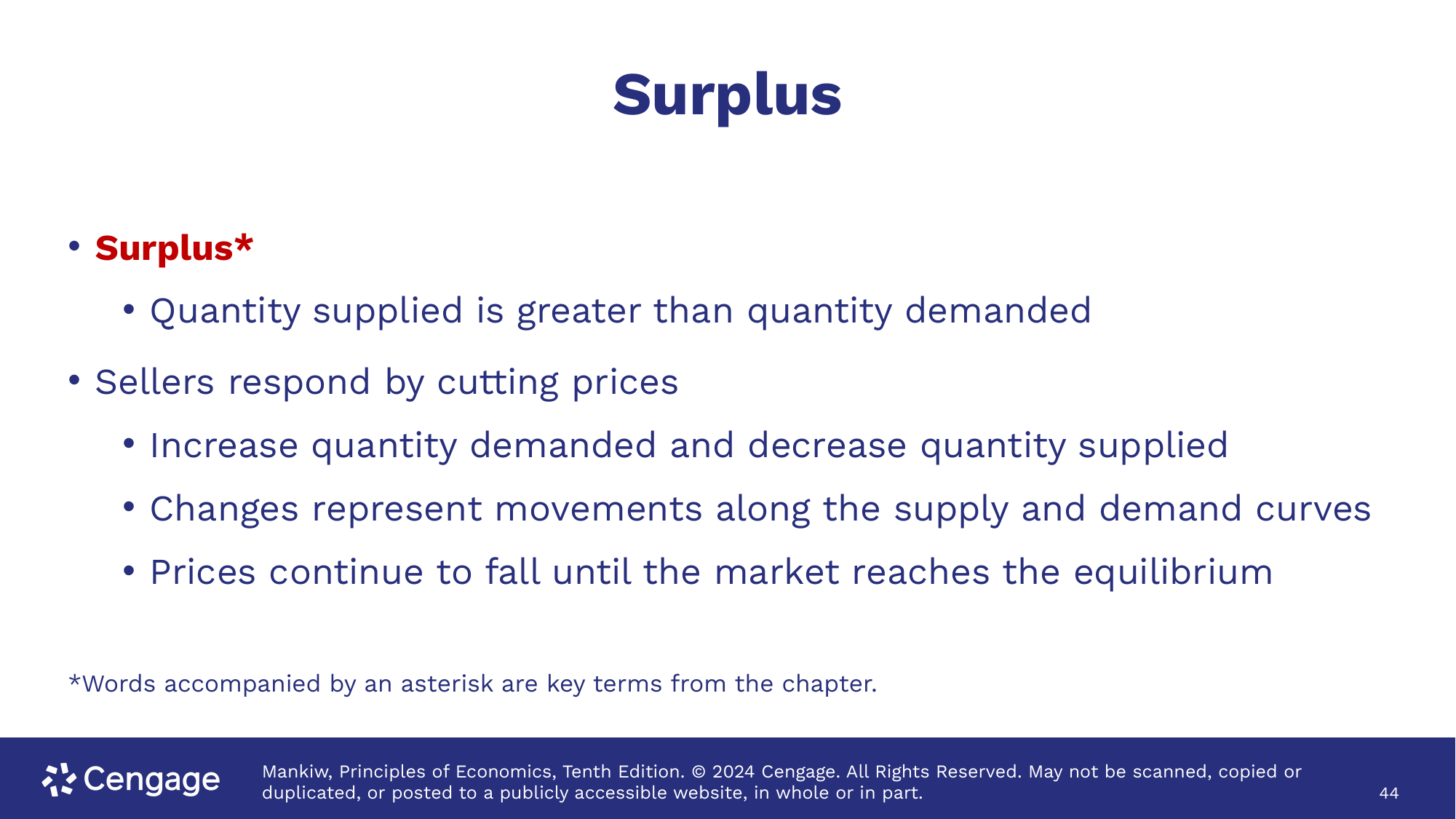

# Surplus
Surplus*
Quantity supplied is greater than quantity demanded
Sellers respond by cutting prices
Increase quantity demanded and decrease quantity supplied
Changes represent movements along the supply and demand curves
Prices continue to fall until the market reaches the equilibrium
*Words accompanied by an asterisk are key terms from the chapter.